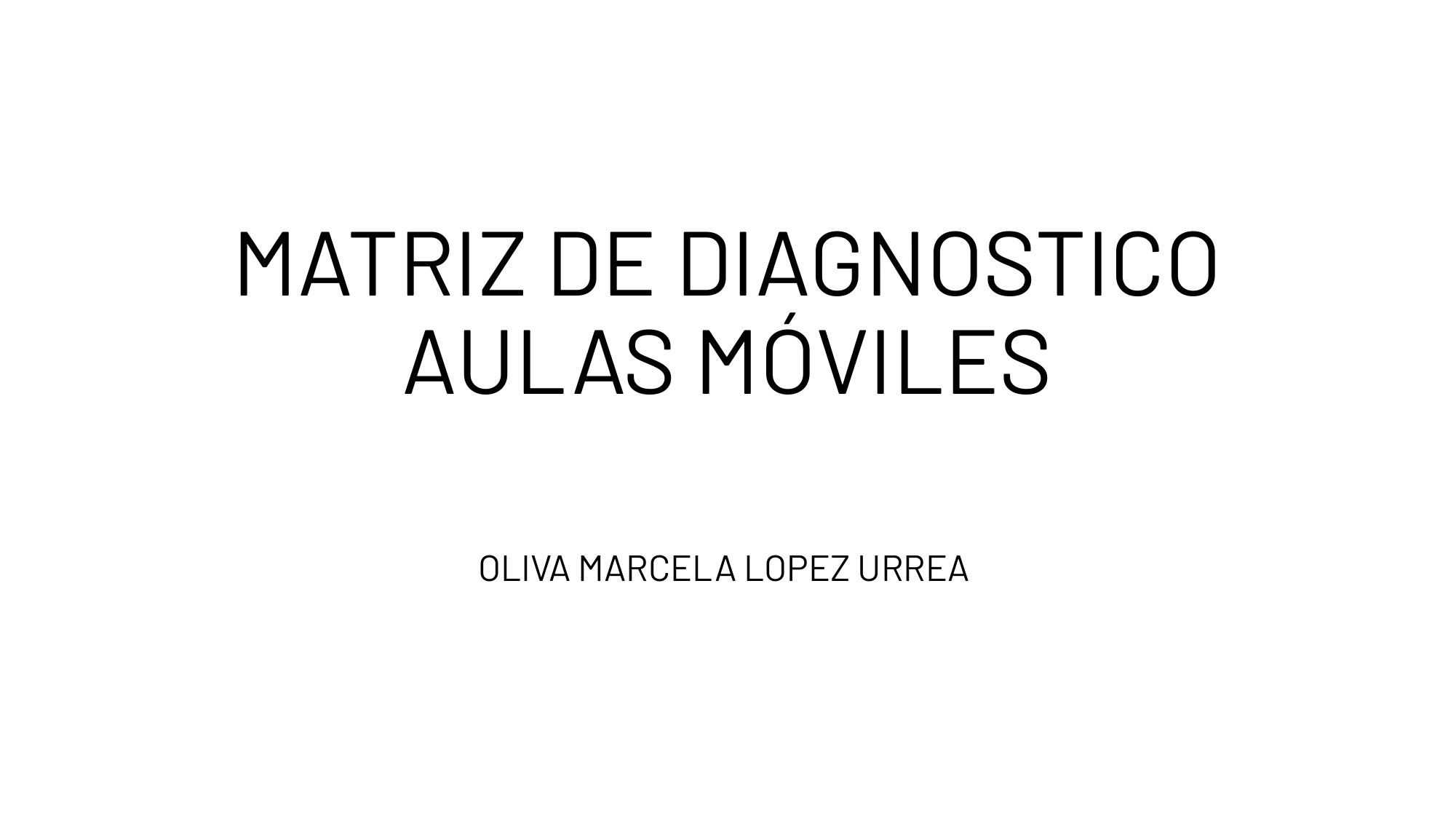

# MATRIZ DE DIAGNOSTICO AULAS MÓVILES
OLIVA MARCELA LOPEZ URREA